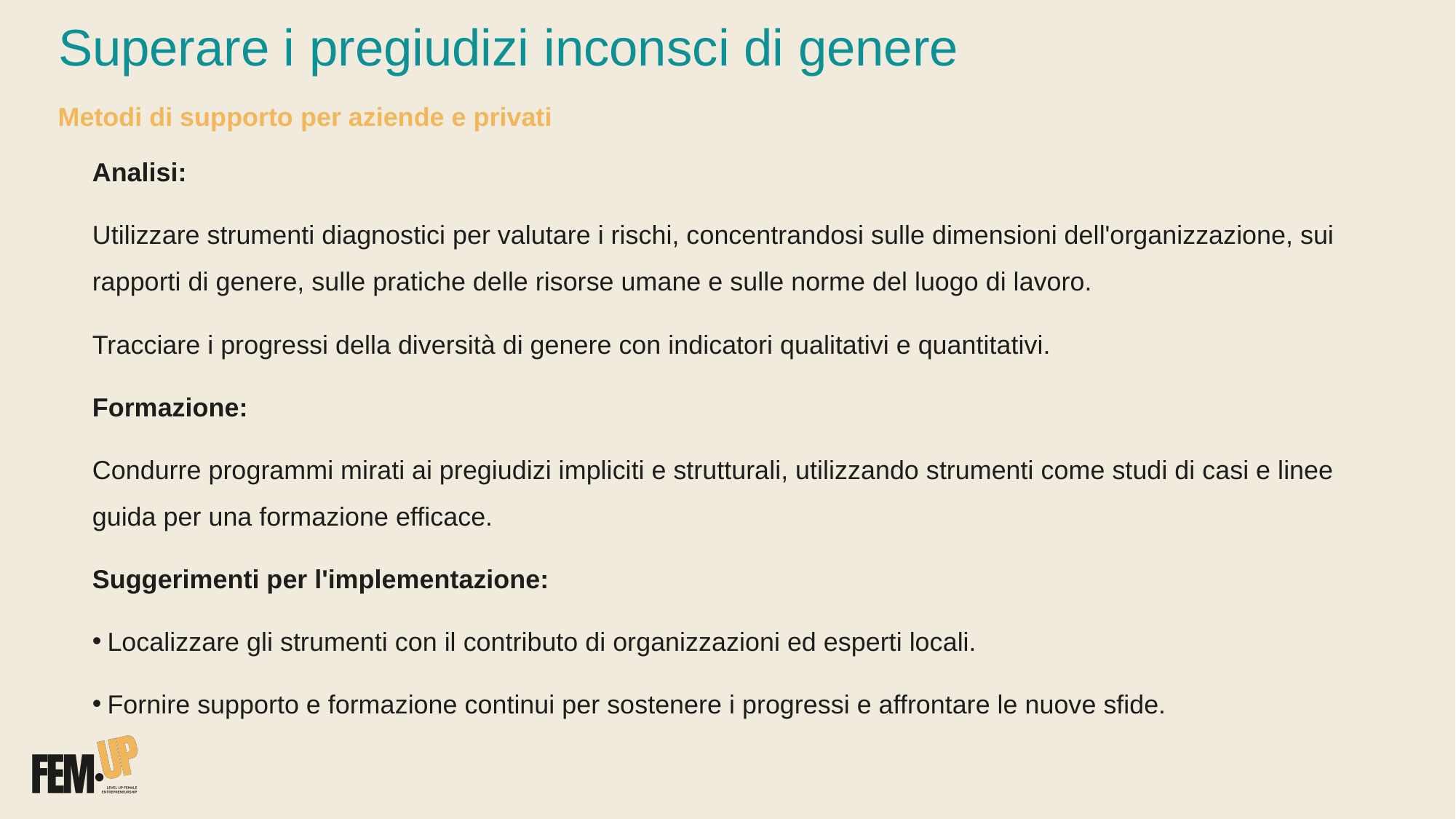

# Superare i pregiudizi inconsci di genere
Metodi di supporto per aziende e privati
Analisi:
Utilizzare strumenti diagnostici per valutare i rischi, concentrandosi sulle dimensioni dell'organizzazione, sui rapporti di genere, sulle pratiche delle risorse umane e sulle norme del luogo di lavoro.
Tracciare i progressi della diversità di genere con indicatori qualitativi e quantitativi.
Formazione:
Condurre programmi mirati ai pregiudizi impliciti e strutturali, utilizzando strumenti come studi di casi e linee guida per una formazione efficace.
Suggerimenti per l'implementazione:
 Localizzare gli strumenti con il contributo di organizzazioni ed esperti locali.
 Fornire supporto e formazione continui per sostenere i progressi e affrontare le nuove sfide.